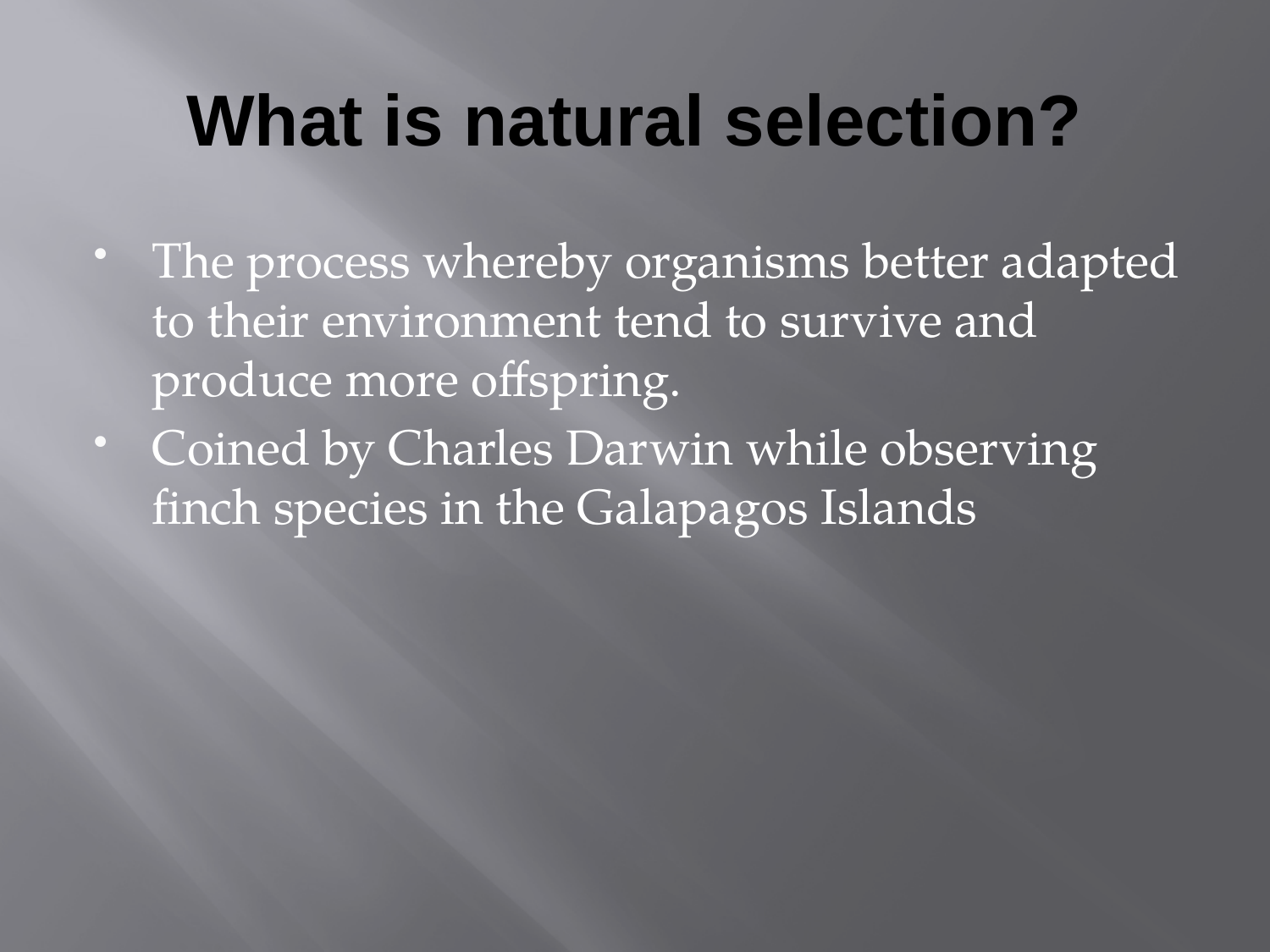

# What is natural selection?
The process whereby organisms better adapted to their environment tend to survive and produce more offspring.
Coined by Charles Darwin while observing finch species in the Galapagos Islands